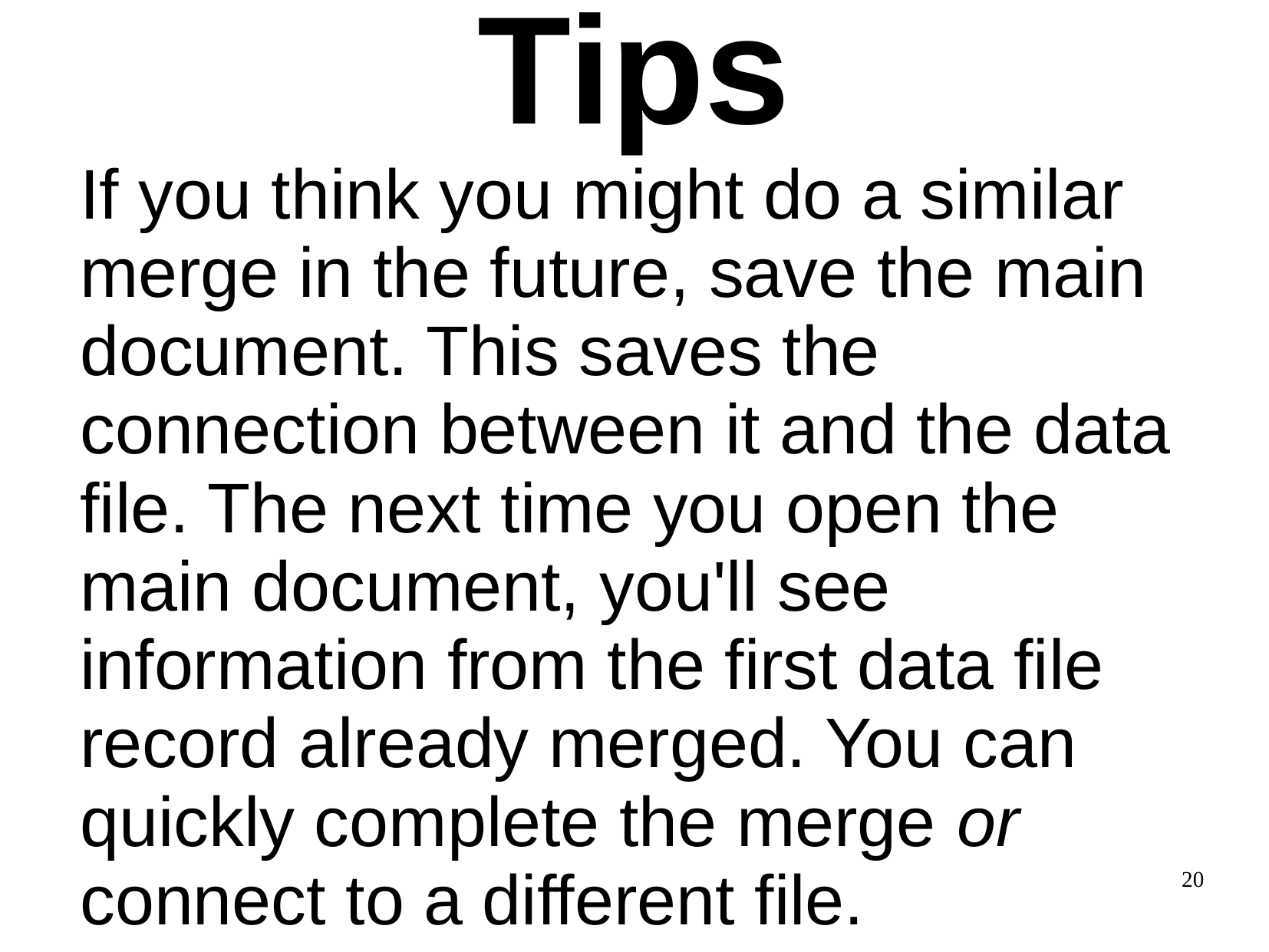

# Tips
If you think you might do a similar merge in the future, save the main document. This saves the connection between it and the data file. The next time you open the main document, you'll see information from the first data file record already merged. You can quickly complete the merge or connect to a different file.
20